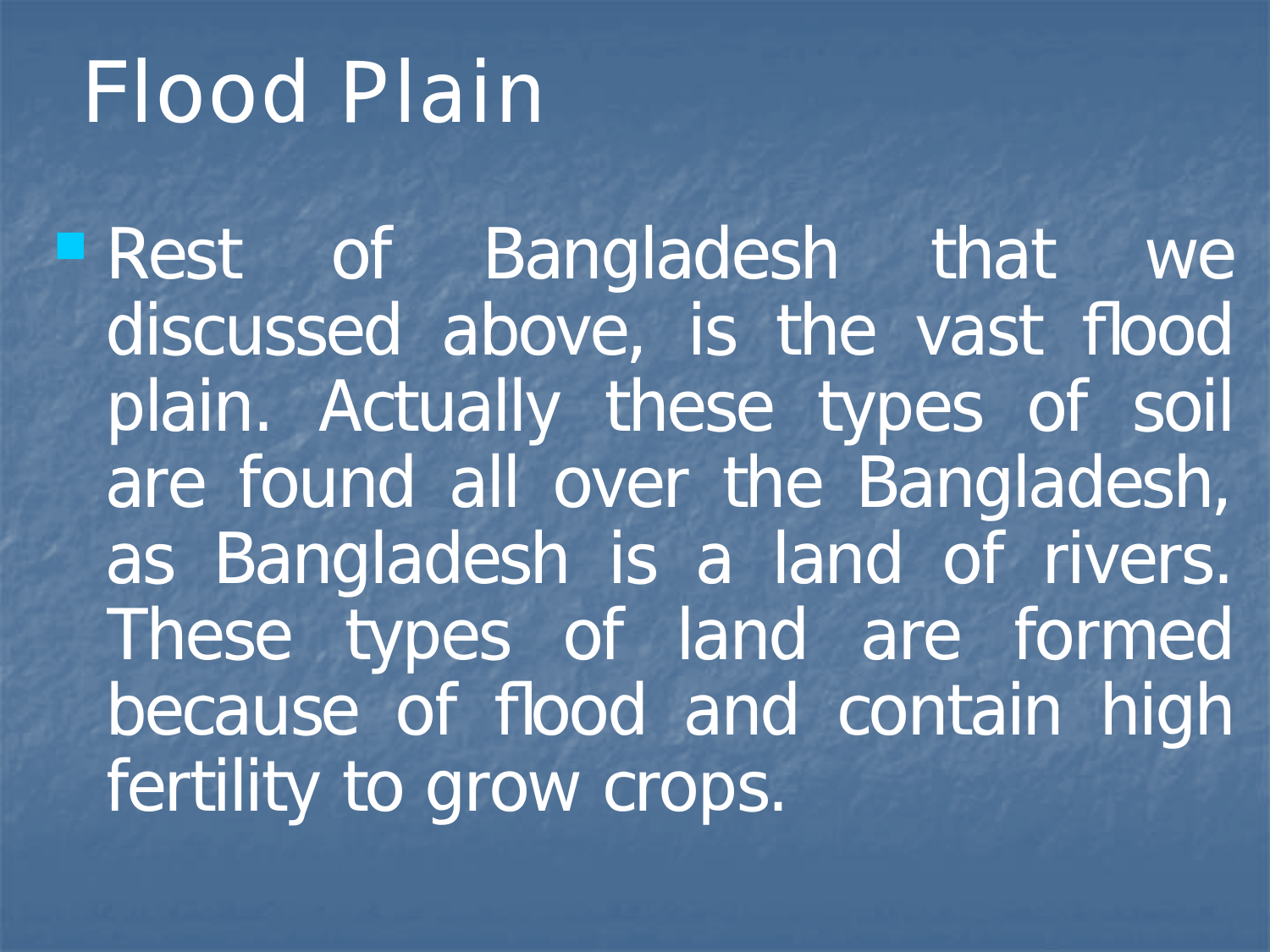

Flood Plain
Rest of Bangladesh that we discussed above, is the vast flood plain. Actually these types of soil are found all over the Bangladesh, as Bangladesh is a land of rivers. These types of land are formed because of flood and contain high fertility to grow crops.